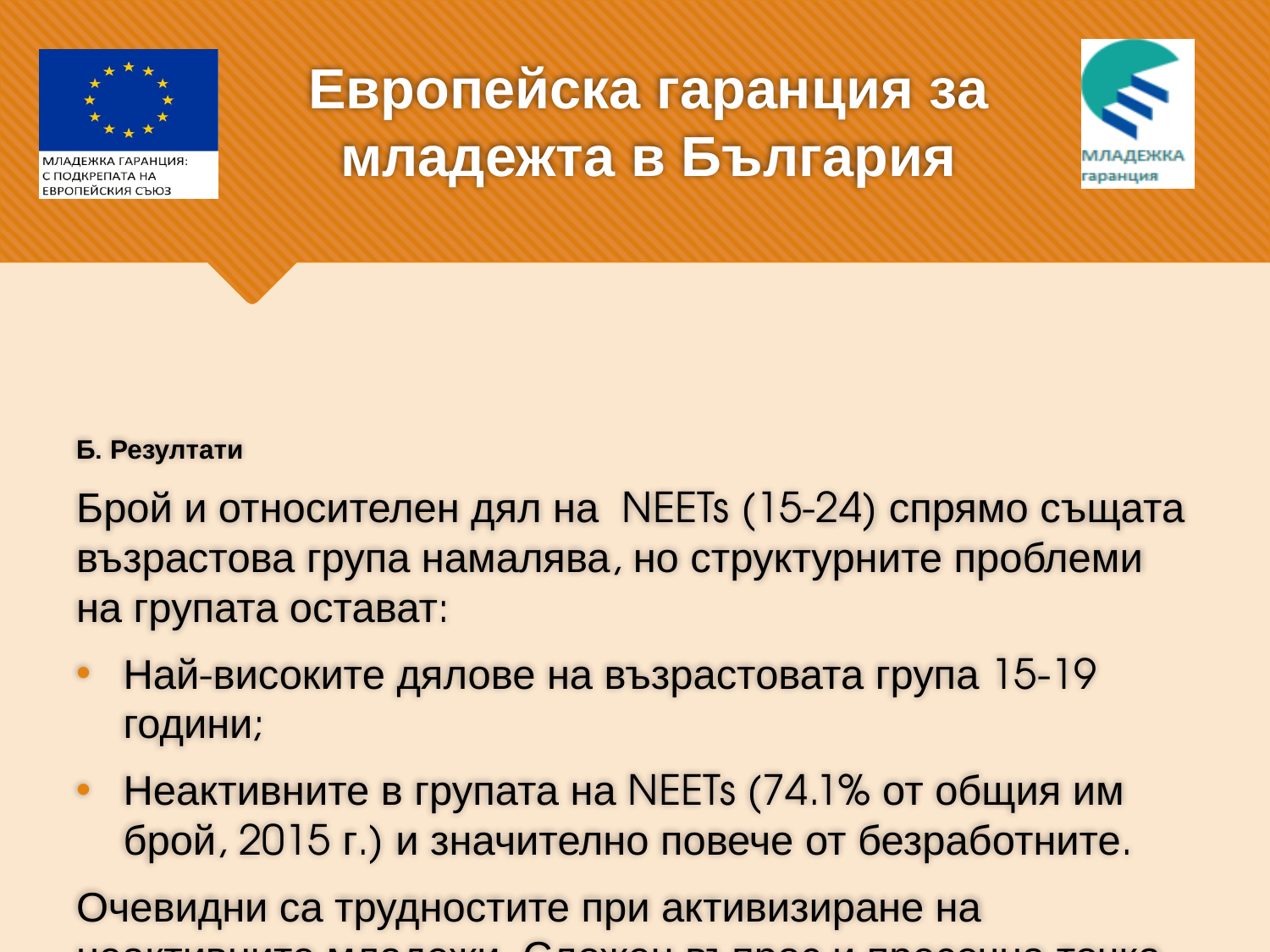

# Европейска гаранция за младежта в България
Б. Резултати
Брой и относителен дял на  NEETs (15-24) спрямо същата възрастова група намалява, но структурните проблеми на групата остават:
Най-високите дялове на възрастовата група 15-19 години;
Неактивните в групата на NEETs (74.1% от общия им брой, 2015 г.) и значително повече от безработните.
Очевидни са трудностите при активизиране на неактивните младежи. Сложен въпрос и пресечна точка с много други социални проблеми.